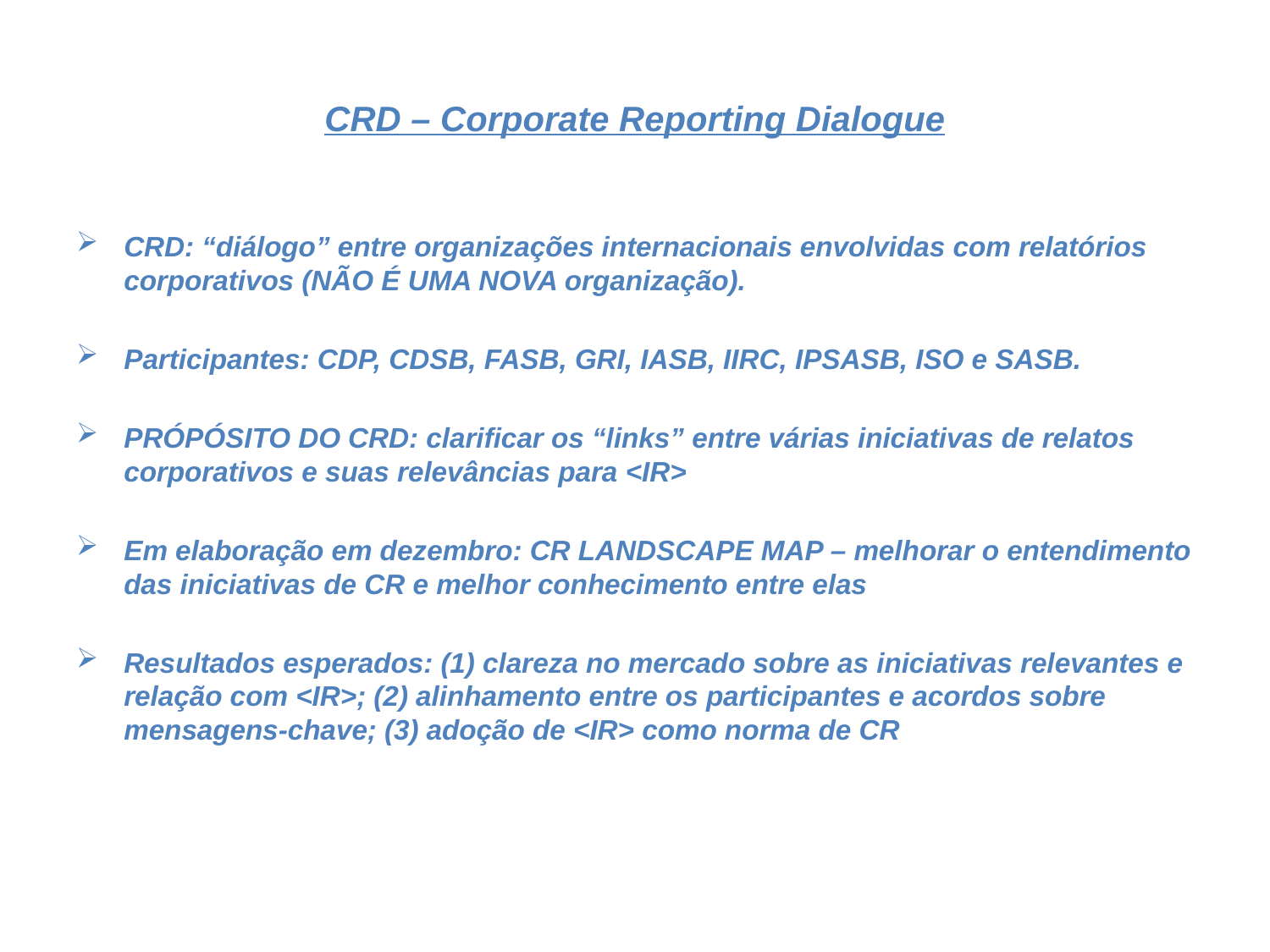

# CRD – Corporate Reporting Dialogue
CRD: “diálogo” entre organizações internacionais envolvidas com relatórios corporativos (NÃO É UMA NOVA organização).

Participantes: CDP, CDSB, FASB, GRI, IASB, IIRC, IPSASB, ISO e SASB.

PRÓPÓSITO DO CRD: clarificar os “links” entre várias iniciativas de relatos corporativos e suas relevâncias para <IR>

Em elaboração em dezembro: CR LANDSCAPE MAP – melhorar o entendimento das iniciativas de CR e melhor conhecimento entre elas

Resultados esperados: (1) clareza no mercado sobre as iniciativas relevantes e relação com <IR>; (2) alinhamento entre os participantes e acordos sobre mensagens-chave; (3) adoção de <IR> como norma de CR